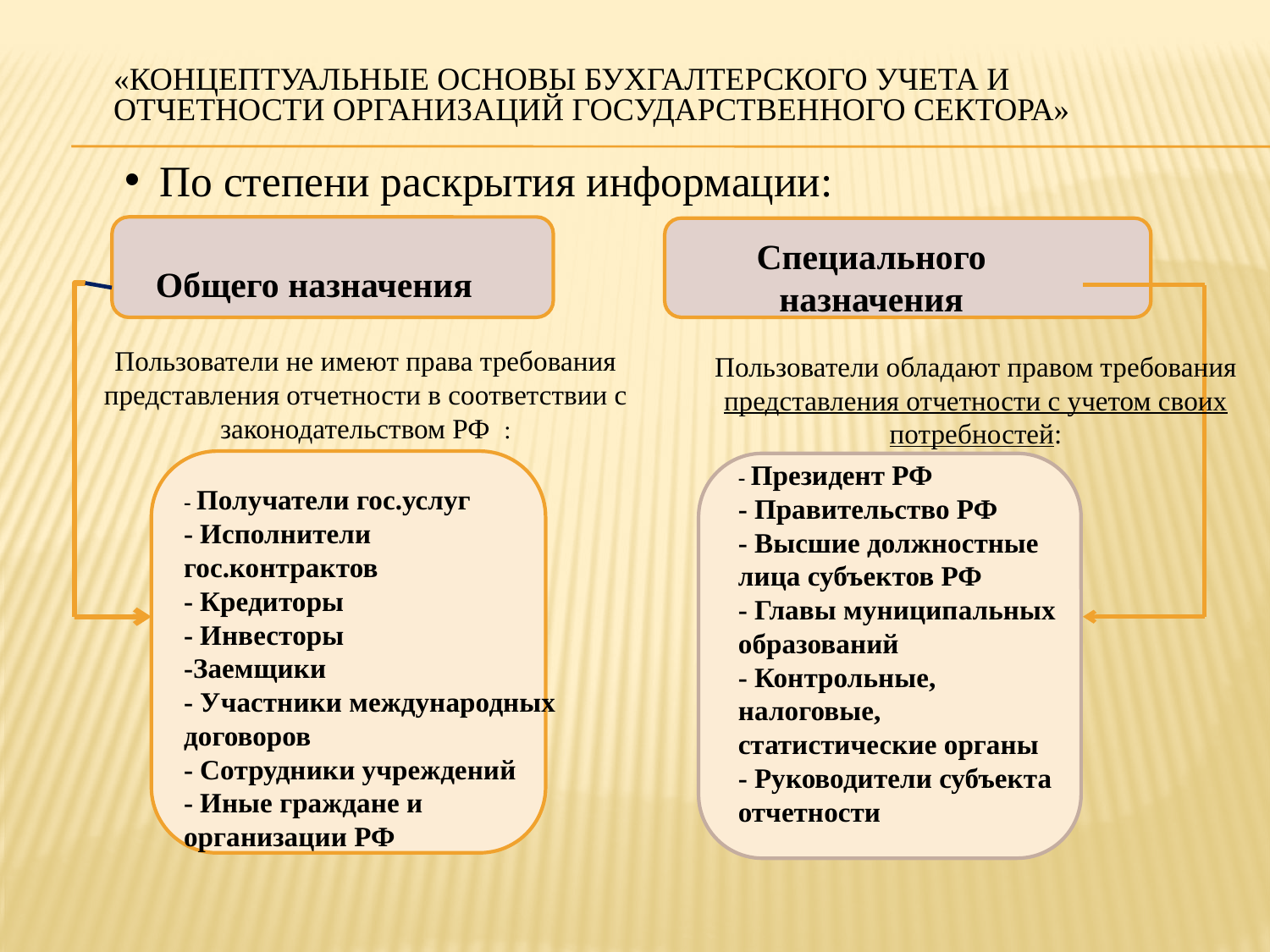

# «Концептуальные основы бухгалтерского учета и отчетности организаций государственного сектора»
По степени раскрытия информации:

Специального назначения
Общего назначения
Пользователи не имеют права требования представления отчетности в соответствии с законодательством РФ  :
Пользователи обладают правом требования представления отчетности с учетом своих потребностей:

- Президент РФ
- Правительство РФ
- Высшие должностные лица субъектов РФ
- Главы муниципальных образований
- Контрольные, налоговые, статистические органы
- Руководители субъекта отчетности

- Получатели гос.услуг
- Исполнители гос.контрактов
- Кредиторы
- Инвесторы
-Заемщики
- Участники международных договоров
- Сотрудники учреждений
- Иные граждане и организации РФ